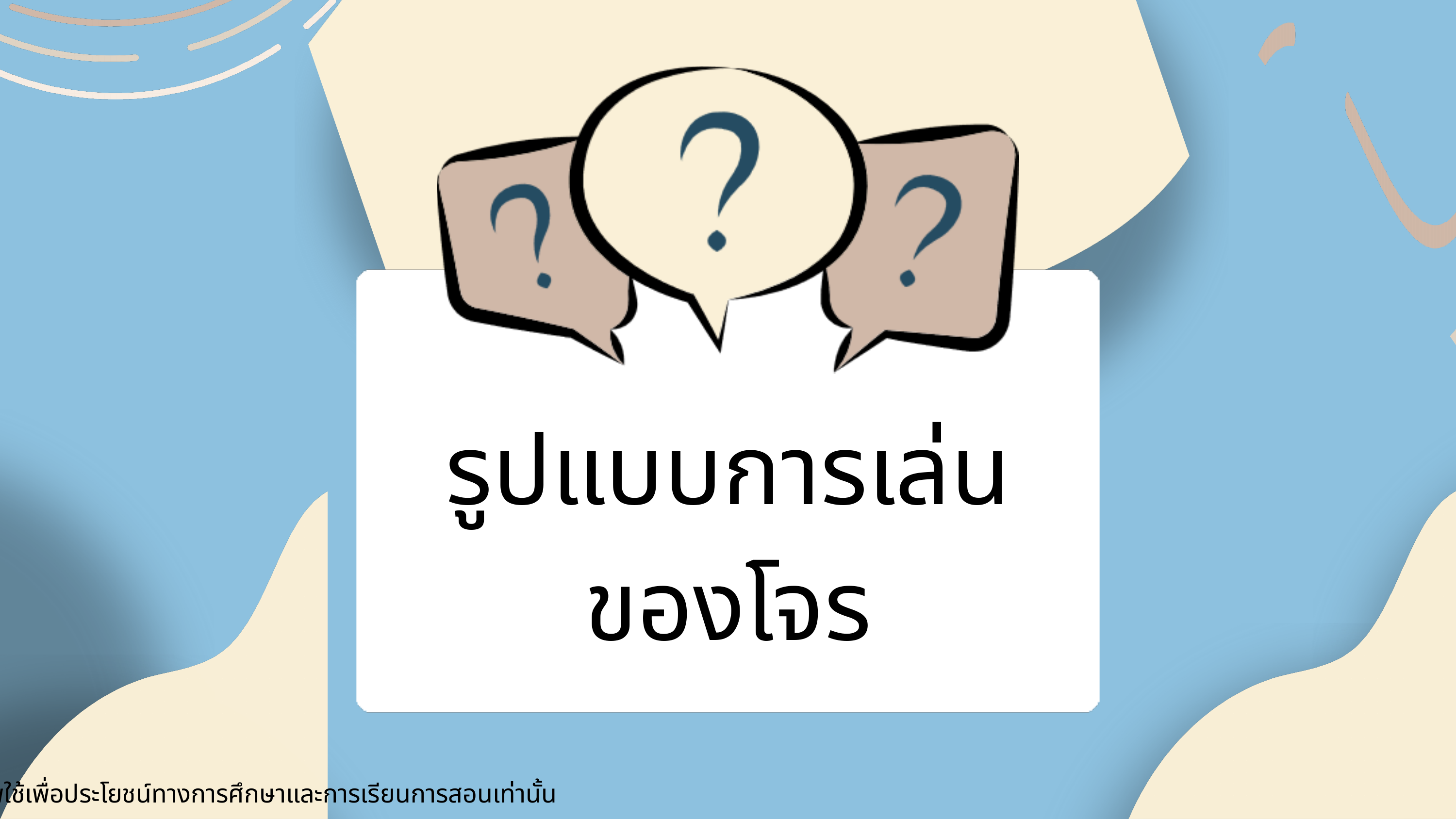

รูปแบบการเล่นของโจร

ภาพใช้เพื่อประโยชน์ทางการศึกษาและการเรียนการสอนเท่านั้น